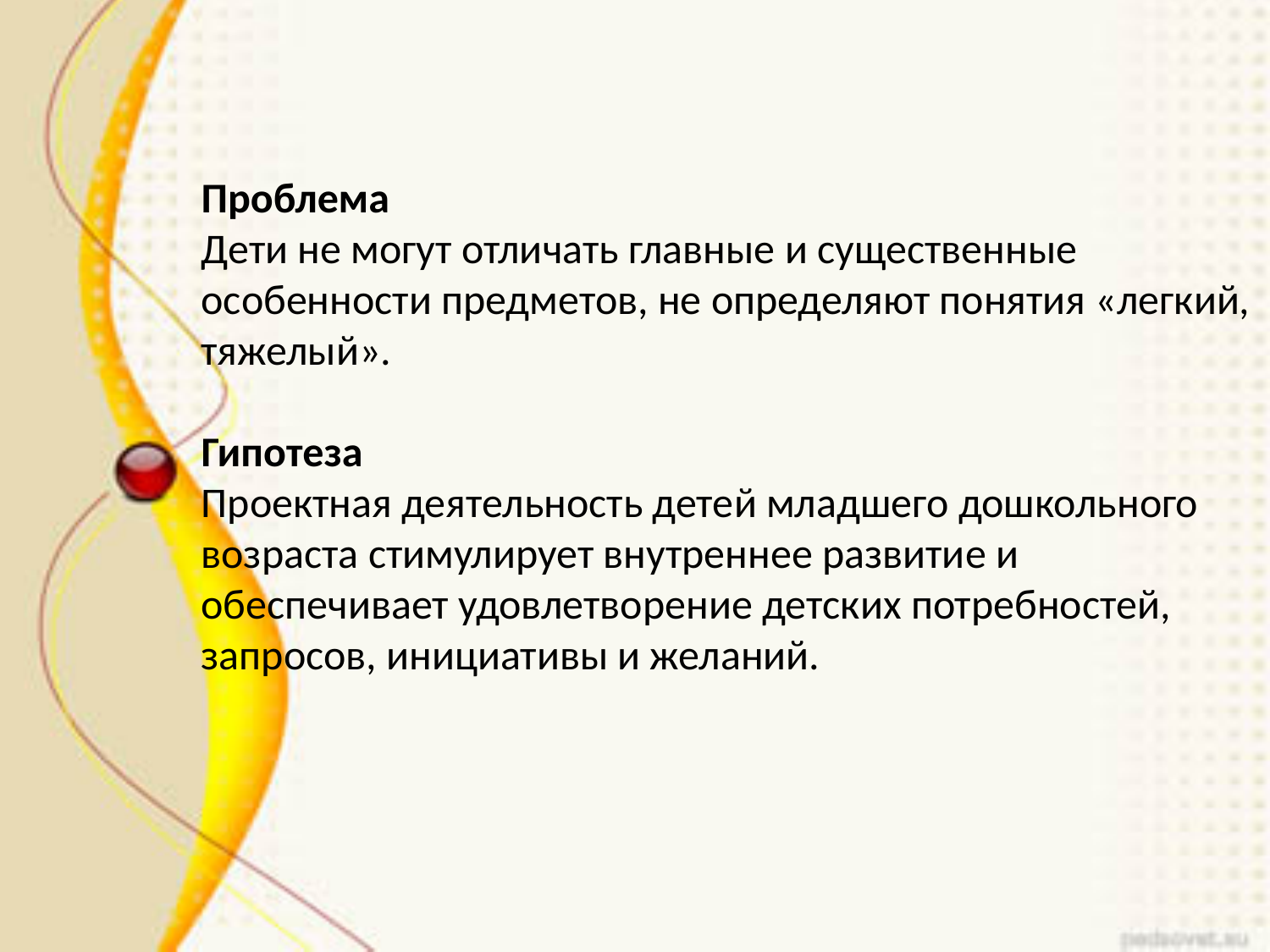

# Проблема Дети не могут отличать главные и существенные особенности предметов, не определяют понятия «легкий, тяжелый».   Гипотеза Проектная деятельность детей младшего дошкольного возраста стимулирует внутреннее развитие и обеспечивает удовлетворение детских потребностей, запросов, инициативы и желаний.